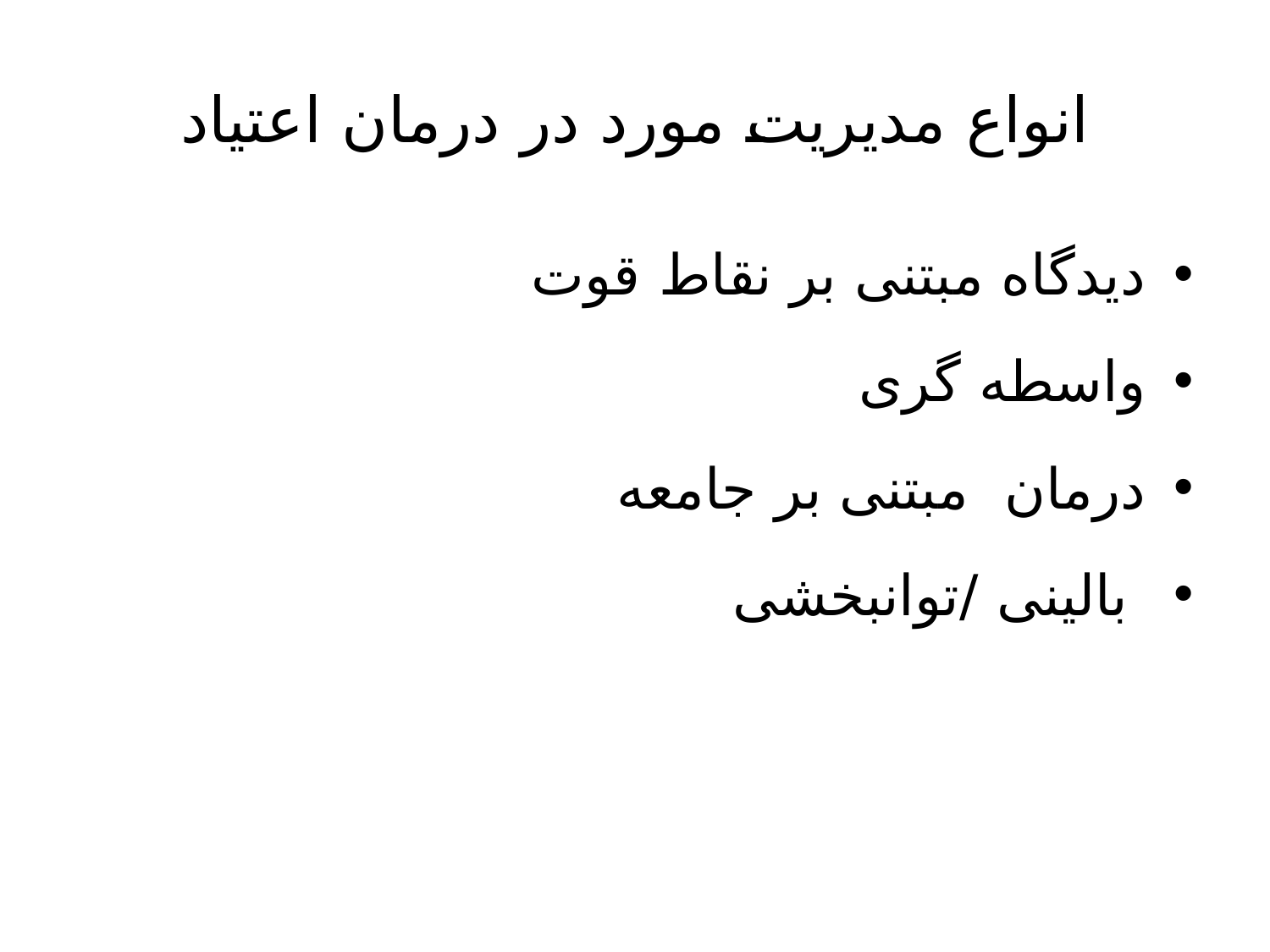

# انواع مدیریت مورد در درمان اعتیاد
دیدگاه مبتنی بر نقاط قوت
واسطه گری
درمان  مبتنی بر جامعه
 بالینی /توانبخشی